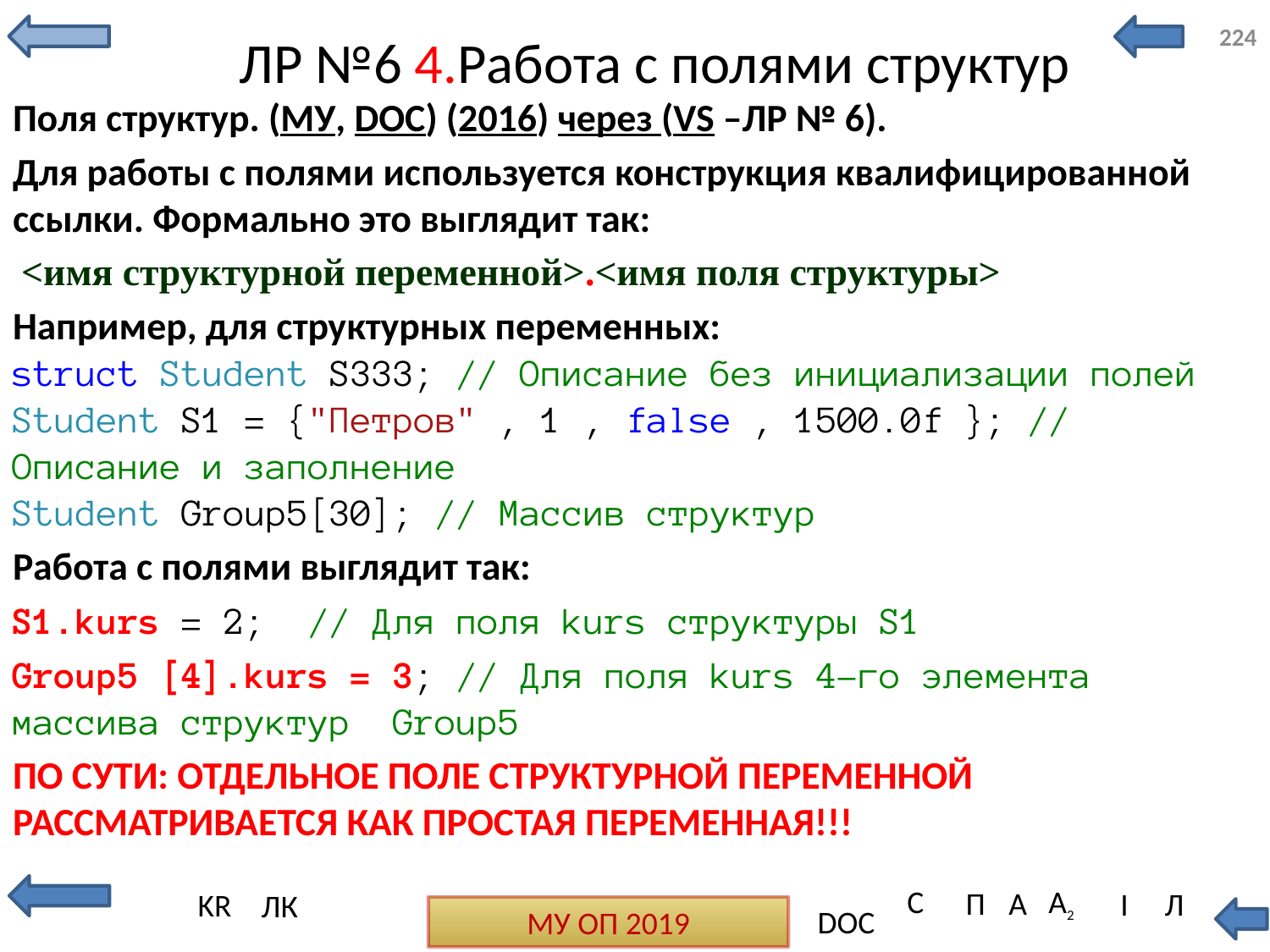

224
# ЛР №6 4.Работа с полями структур
Поля структур. (МУ, DOC) (2016) через (VS –ЛР № 6).
Для работы с полями используется конструкция квалифицированной ссылки. Формально это выглядит так:
 <имя структурной переменной>.<имя поля структуры>
Например, для структурных переменных:
struct Student S333; // Описание без инициализации полей
Student S1 = {"Петров" , 1 , false , 1500.0f }; // Описание и заполнение
Student Group5[30]; // Массив структур
Работа с полями выглядит так:
S1.kurs = 2;  // Для поля kurs структуры S1
Group5 [4].kurs = 3; // Для поля kurs 4-го элемента массива структур  Group5
ПО СУТИ: ОТДЕЛЬНОЕ ПОЛЕ СТРУКТУРНОЙ ПЕРЕМЕННОЙ РАССМАТРИВАЕТСЯ КАК ПРОСТАЯ ПЕРЕМЕННАЯ!!!